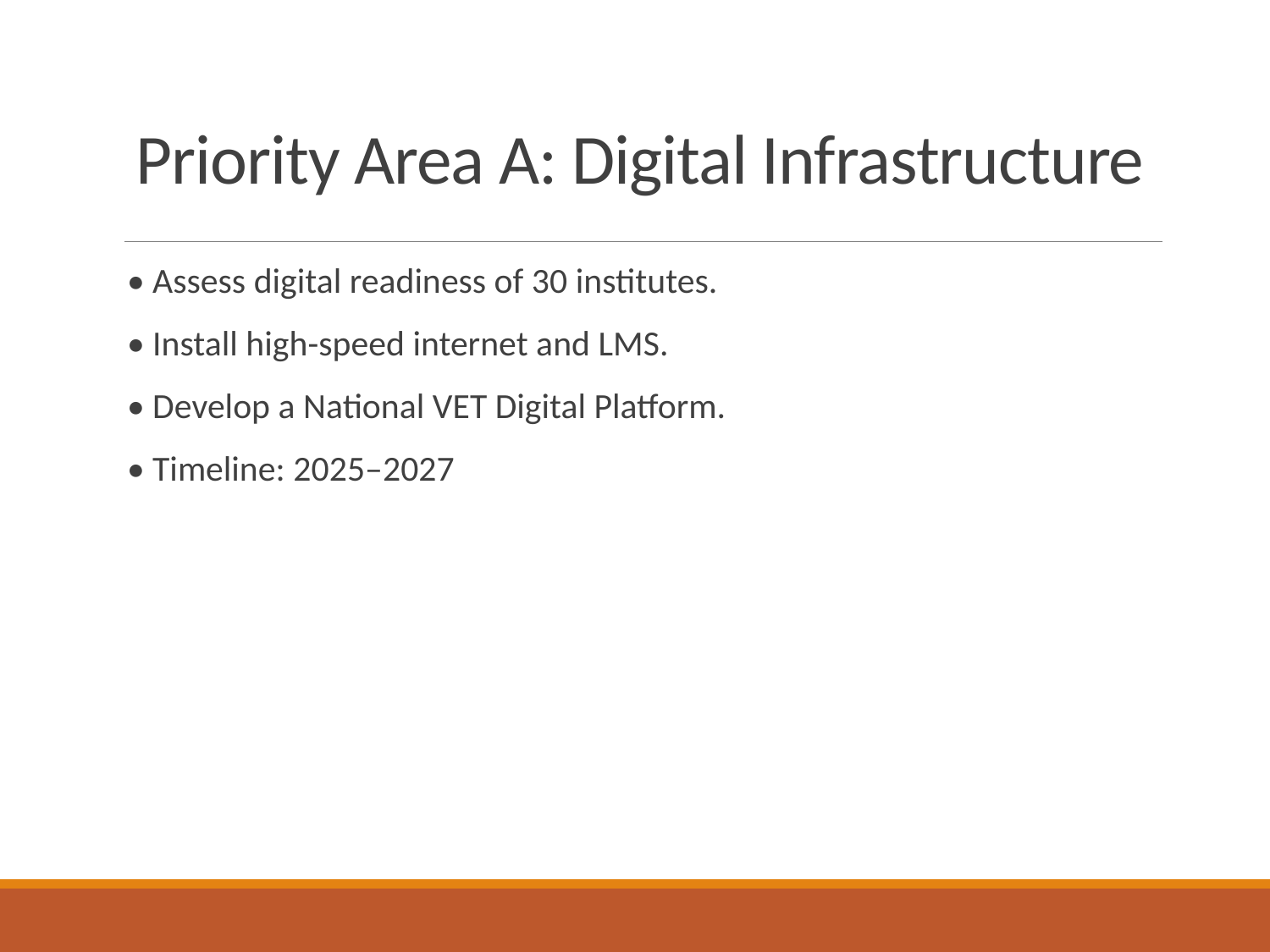

# Priority Area A: Digital Infrastructure
• Assess digital readiness of 30 institutes.
• Install high-speed internet and LMS.
• Develop a National VET Digital Platform.
• Timeline: 2025–2027